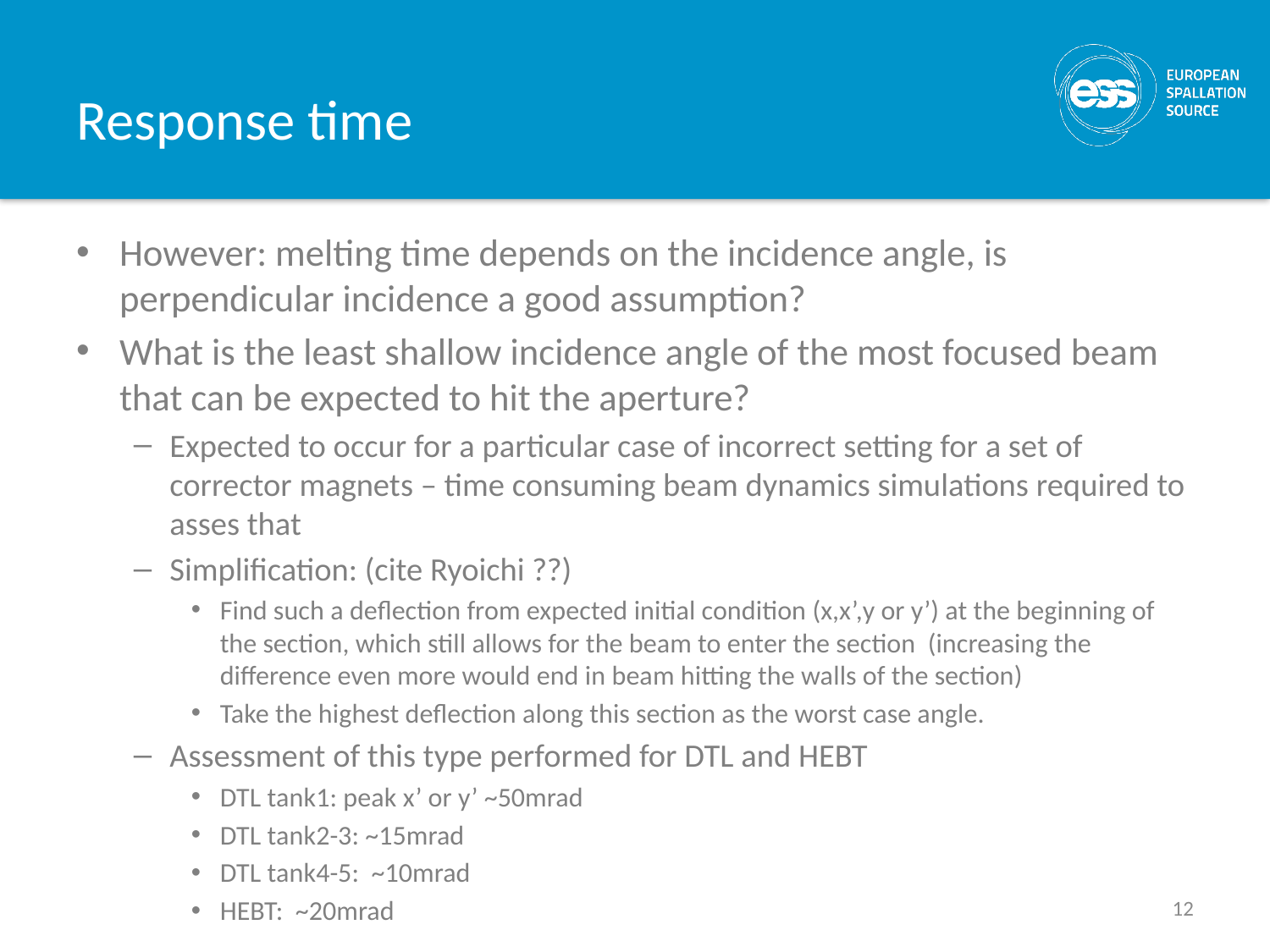

# Response time
However: melting time depends on the incidence angle, is perpendicular incidence a good assumption?
What is the least shallow incidence angle of the most focused beam that can be expected to hit the aperture?
Expected to occur for a particular case of incorrect setting for a set of corrector magnets – time consuming beam dynamics simulations required to asses that
Simplification: (cite Ryoichi ??)
Find such a deflection from expected initial condition (x,x’,y or y’) at the beginning of the section, which still allows for the beam to enter the section  (increasing the difference even more would end in beam hitting the walls of the section)
Take the highest deflection along this section as the worst case angle.
Assessment of this type performed for DTL and HEBT
DTL tank1: peak x’ or y’ ~50mrad
DTL tank2-3: ~15mrad
DTL tank4-5:  ~10mrad
HEBT:  ~20mrad

12